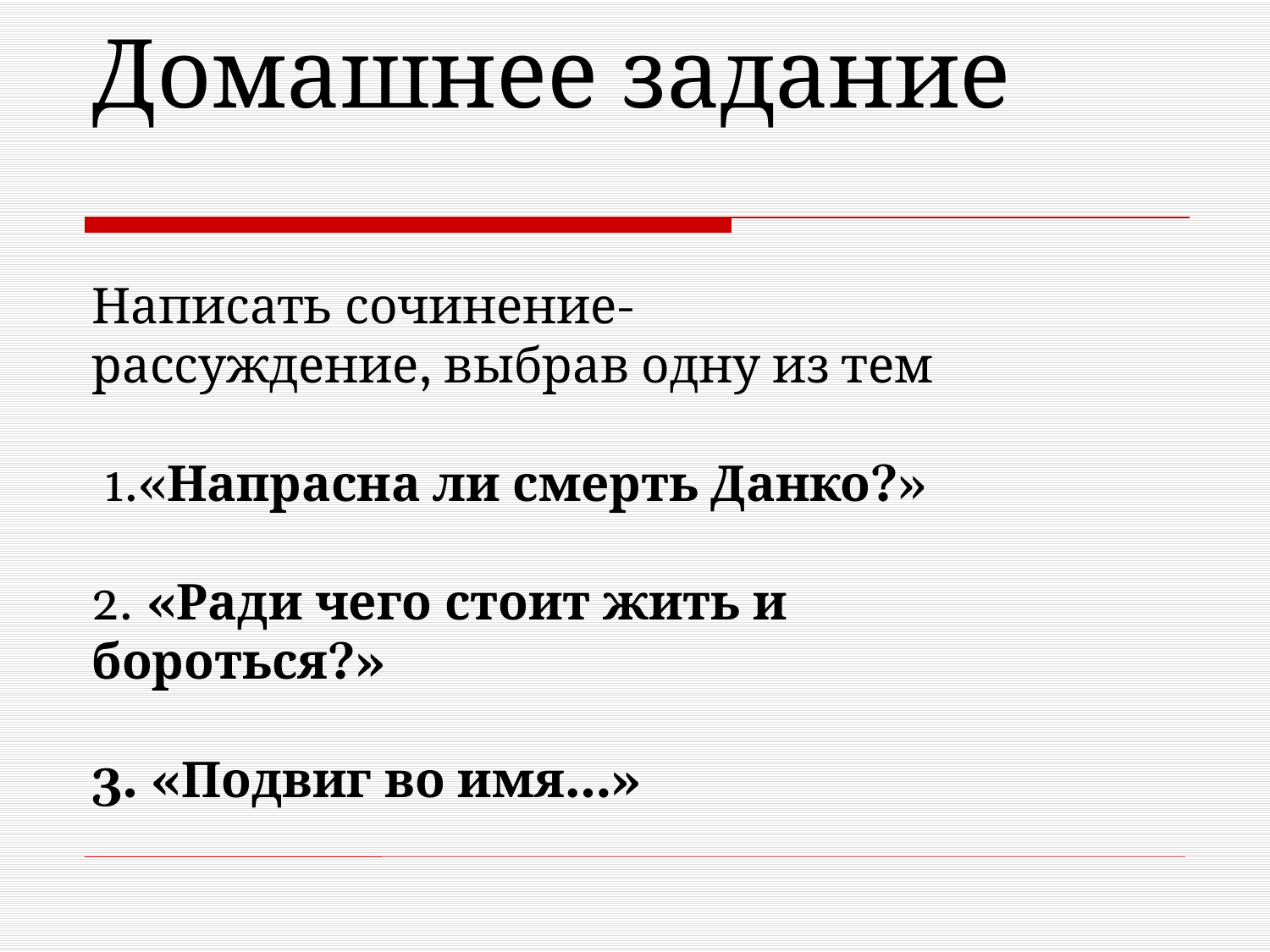

# Домашнее задание
Написать сочинение-рассуждение, выбрав одну из тем

 1.«Напрасна ли смерть Данко?»

2. «Ради чего стоит жить и бороться?»

3. «Подвиг во имя…»